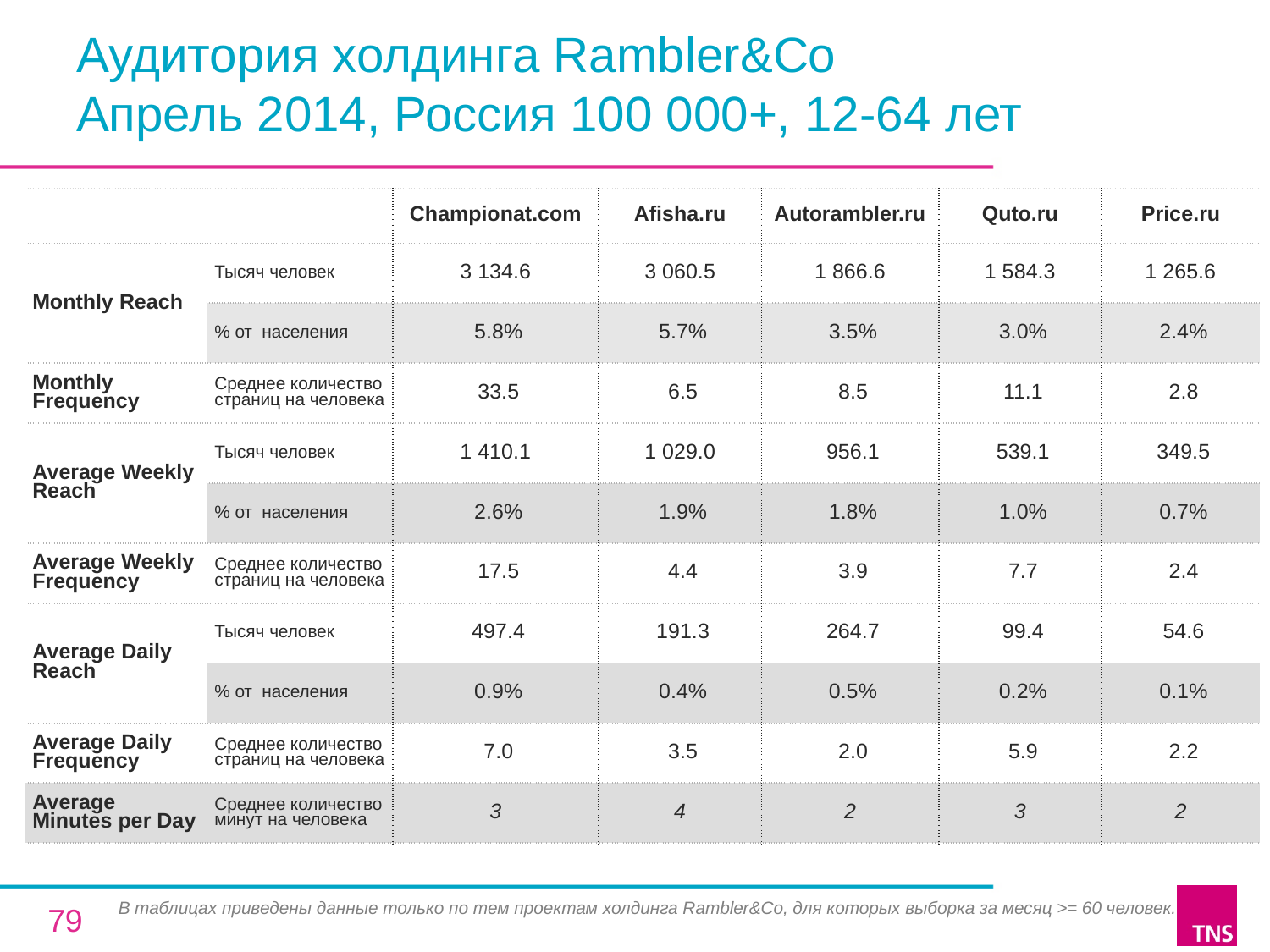

# Аудитория холдинга Rambler&Co Апрель 2014, Россия 100 000+, 12-64 лет
|  |  | Championat.com | Afisha.ru | Autorambler.ru | Quto.ru | Price.ru |
| --- | --- | --- | --- | --- | --- | --- |
| Monthly Reach | Тысяч человек | 3 134.6 | 3 060.5 | 1 866.6 | 1 584.3 | 1 265.6 |
|  | % от населения | 5.8% | 5.7% | 3.5% | 3.0% | 2.4% |
| Monthly Frequency | Среднее количество страниц на человека | 33.5 | 6.5 | 8.5 | 11.1 | 2.8 |
| Average Weekly Reach | Тысяч человек | 1 410.1 | 1 029.0 | 956.1 | 539.1 | 349.5 |
|  | % от населения | 2.6% | 1.9% | 1.8% | 1.0% | 0.7% |
| Average Weekly Frequency | Среднее количество страниц на человека | 17.5 | 4.4 | 3.9 | 7.7 | 2.4 |
| Average Daily Reach | Тысяч человек | 497.4 | 191.3 | 264.7 | 99.4 | 54.6 |
|  | % от населения | 0.9% | 0.4% | 0.5% | 0.2% | 0.1% |
| Average Daily Frequency | Среднее количество страниц на человека | 7.0 | 3.5 | 2.0 | 5.9 | 2.2 |
| Average Minutes per Day | Среднее количество минут на человека | 3 | 4 | 2 | 3 | 2 |
В таблицах приведены данные только по тем проектам холдинга Rambler&Co, для которых выборка за месяц >= 60 человек.
79